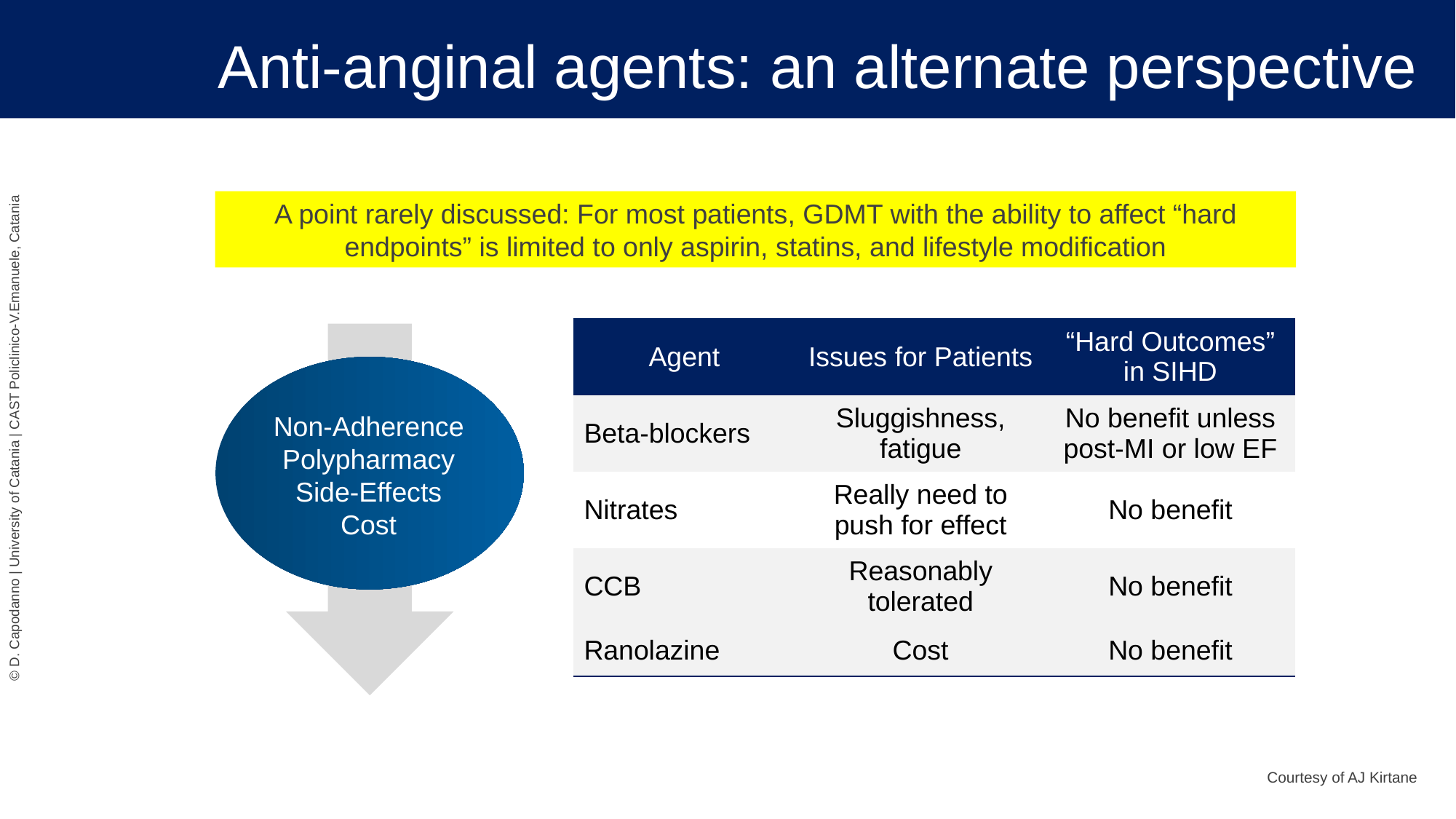

# Anti-anginal agents: an alternate perspective
A point rarely discussed: For most patients, GDMT with the ability to affect “hard endpoints” is limited to only aspirin, statins, and lifestyle modification
| Agent | Issues for Patients | “Hard Outcomes” in SIHD |
| --- | --- | --- |
| Beta-blockers | Sluggishness, fatigue | No benefit unless post-MI or low EF |
| Nitrates | Really need to push for effect | No benefit |
| CCB | Reasonably tolerated | No benefit |
| Ranolazine | Cost | No benefit |

Non-Adherence
Polypharmacy
Side-Effects
Cost

Courtesy of AJ Kirtane